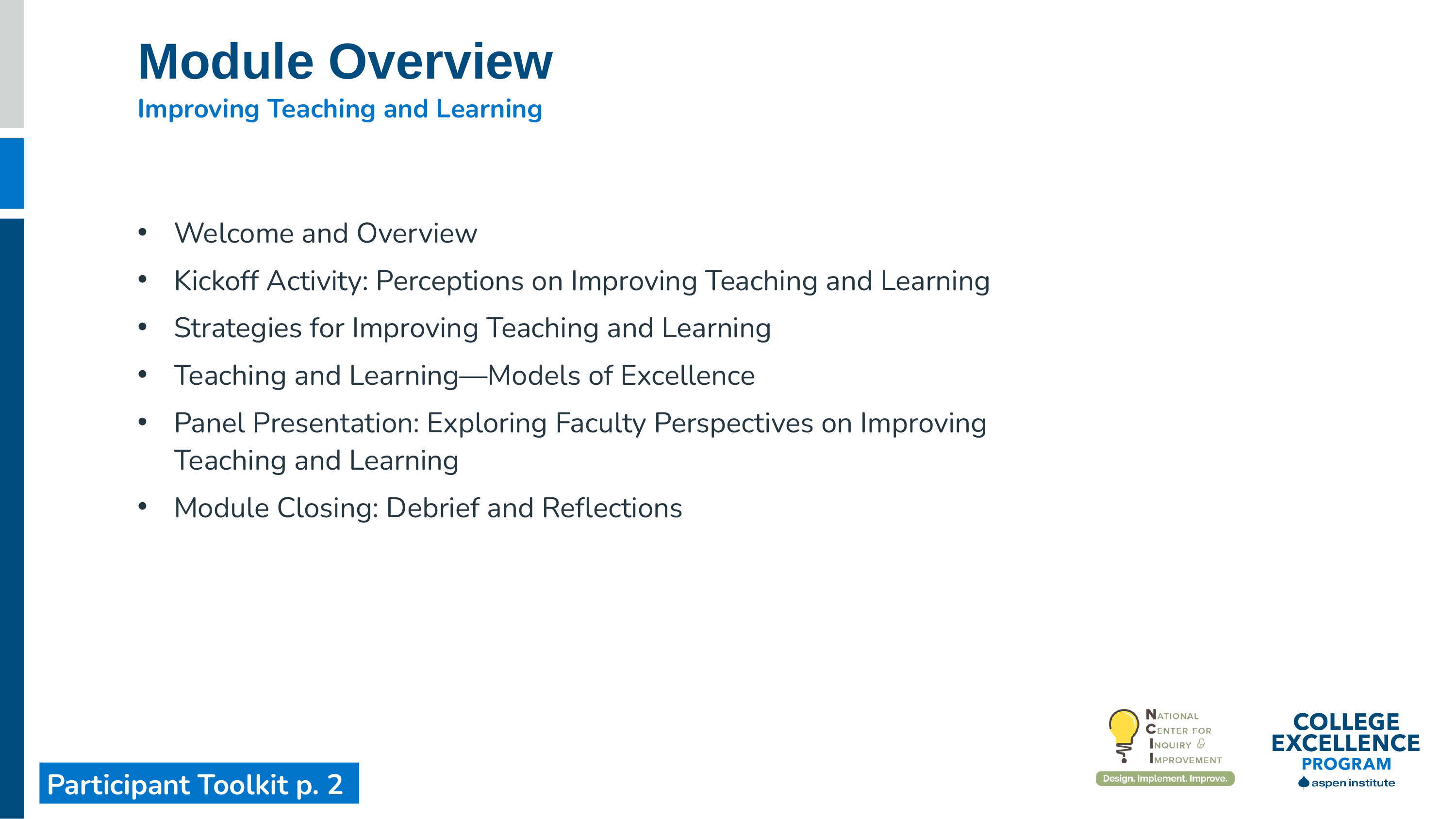

Module Overview
Improving Teaching and Learning
Welcome and Overview
Kickoff Activity: Perceptions on Improving Teaching and Learning
Strategies for Improving Teaching and Learning
Teaching and Learning—Models of Excellence
Panel Presentation: Exploring Faculty Perspectives on Improving Teaching and Learning
Module Closing: Debrief and Reflections
Participant Toolkit p. 2